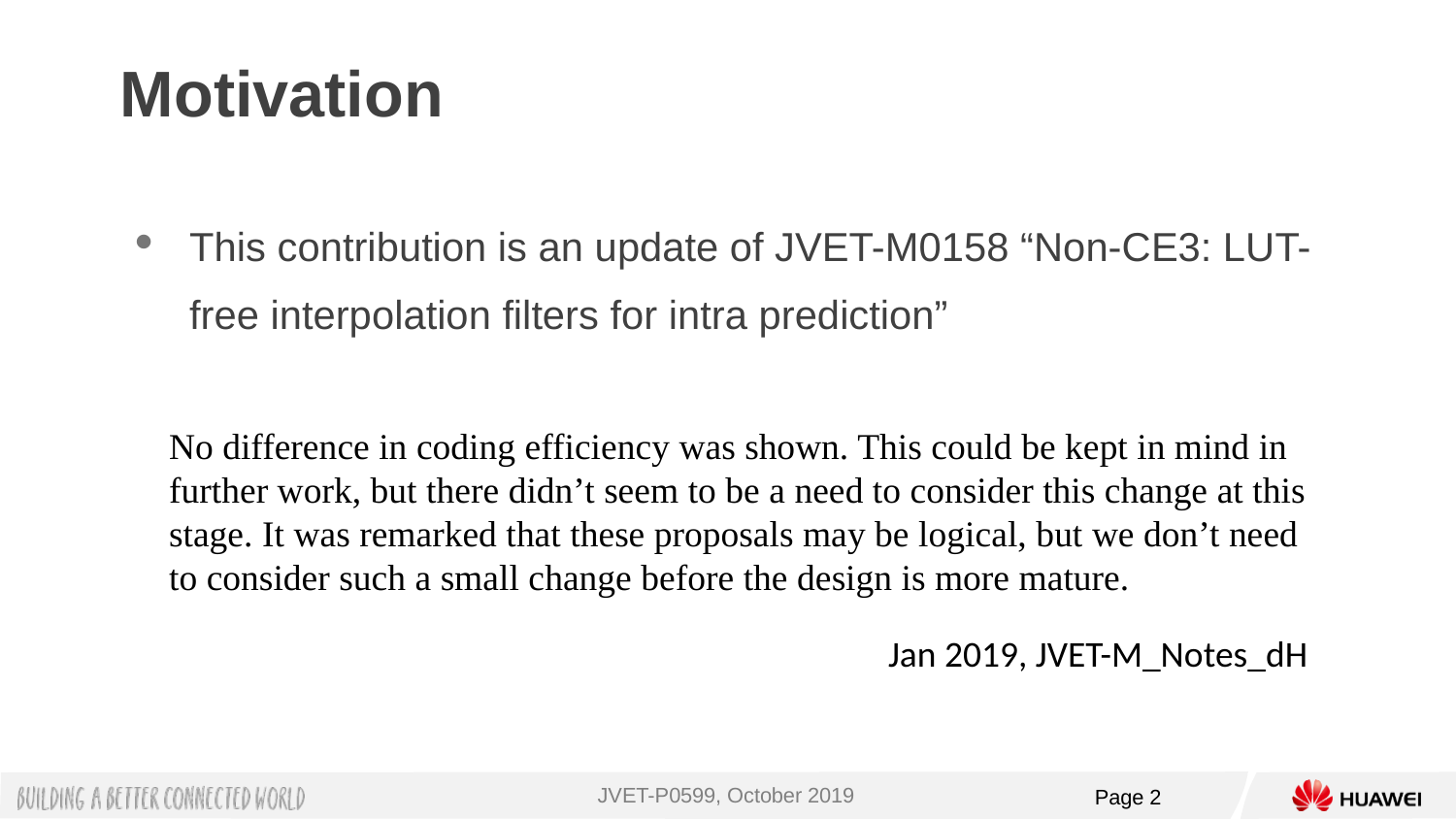

# Motivation
This contribution is an update of JVET-M0158 “Non-CE3: LUT-free interpolation filters for intra prediction”
No difference in coding efficiency was shown. This could be kept in mind in further work, but there didn’t seem to be a need to consider this change at this stage. It was remarked that these proposals may be logical, but we don’t need to consider such a small change before the design is more mature.
Jan 2019, JVET-M_Notes_dH